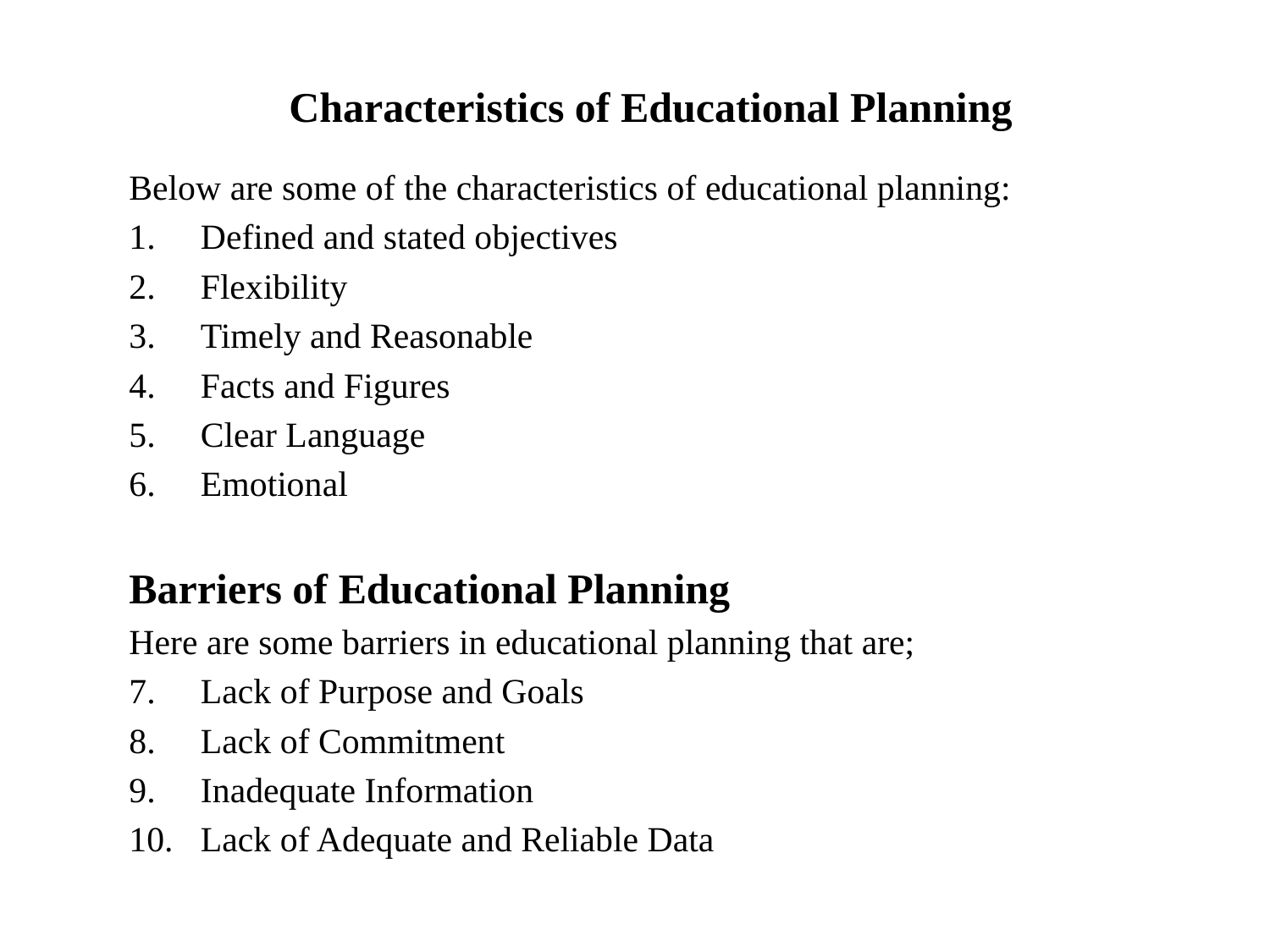

# Characteristics of Educational Planning
Below are some of the characteristics of educational planning:
Defined and stated objectives
Flexibility
Timely and Reasonable
Facts and Figures
Clear Language
Emotional

Barriers of Educational Planning
Here are some barriers in educational planning that are;
Lack of Purpose and Goals
Lack of Commitment
Inadequate Information
Lack of Adequate and Reliable Data